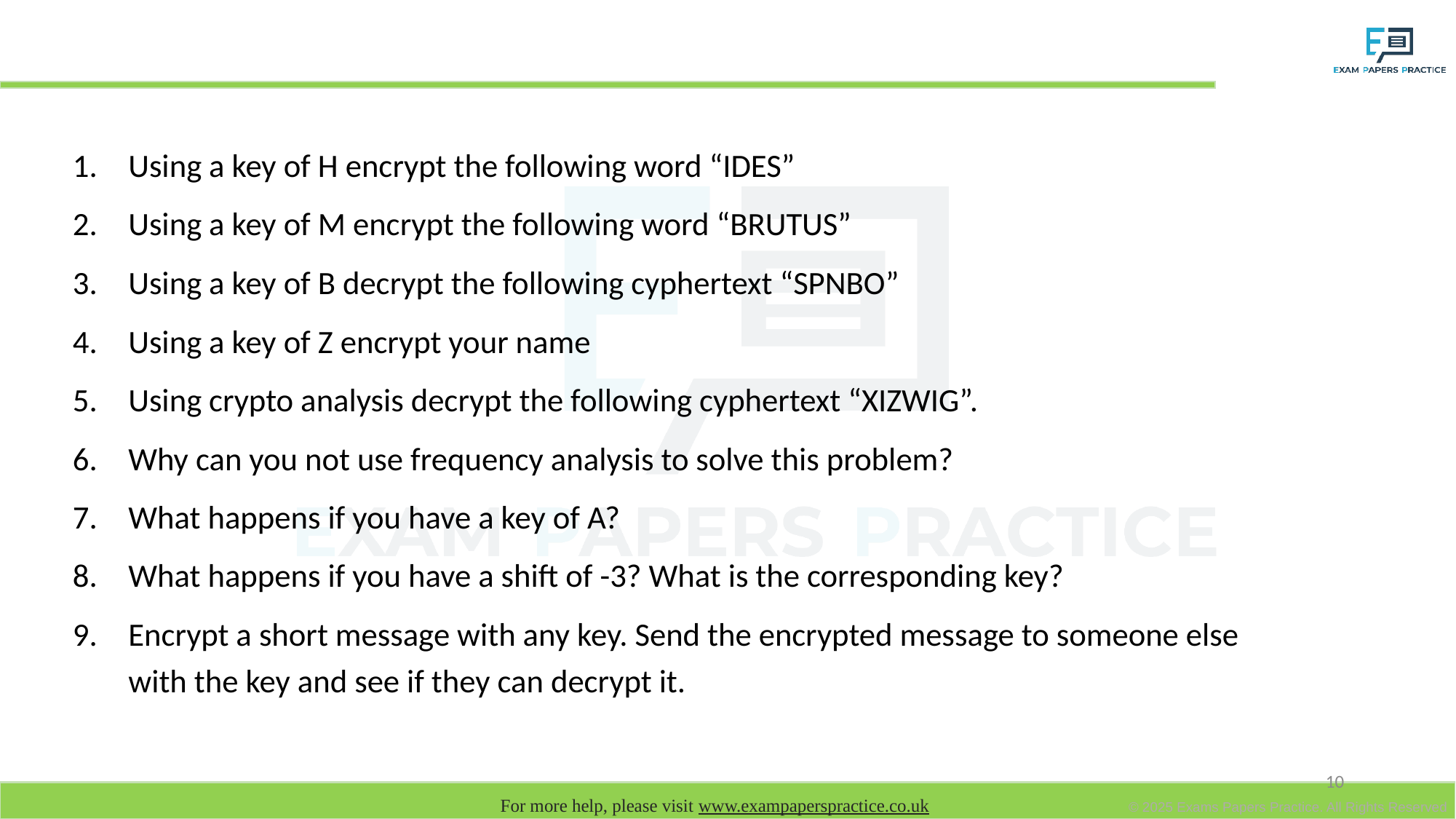

# Exercises
Using a key of H encrypt the following word “IDES”
Using a key of M encrypt the following word “BRUTUS”
Using a key of B decrypt the following cyphertext “SPNBO”
Using a key of Z encrypt your name
Using crypto analysis decrypt the following cyphertext “XIZWIG”.
Why can you not use frequency analysis to solve this problem?
What happens if you have a key of A?
What happens if you have a shift of -3? What is the corresponding key?
Encrypt a short message with any key. Send the encrypted message to someone else with the key and see if they can decrypt it.

10